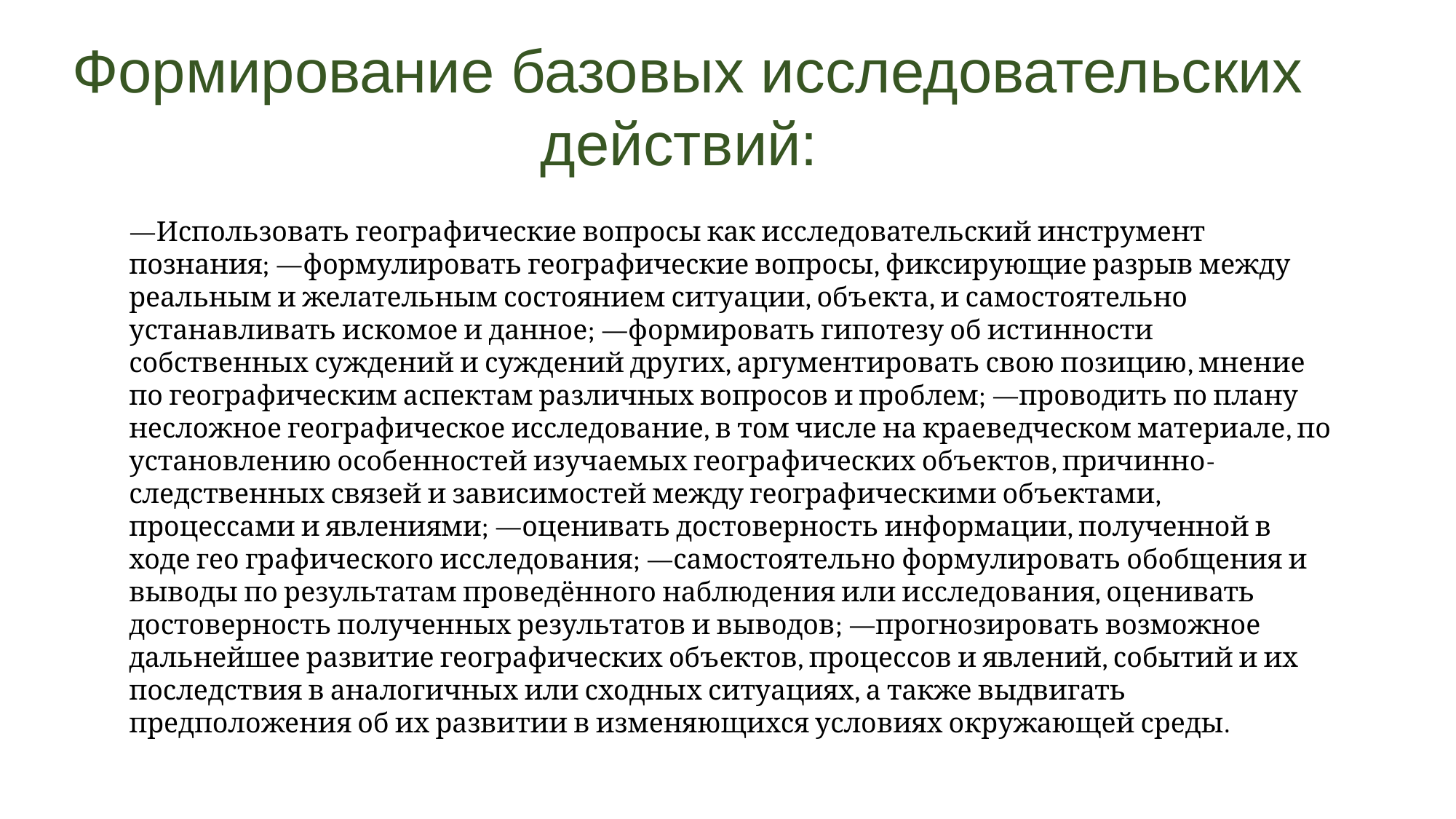

Формирование базовых исследовательских действий:
—Использовать географические вопросы как исследовательский инструмент познания; —формулировать географические вопросы, фиксирующие разрыв между реальным и желательным состоянием ситуации, объекта, и самостоятельно устанавливать искомое и данное; —формировать гипотезу об истинности собственных суждений и суждений других, аргументировать свою позицию, мнение по географическим аспектам различных вопросов и проблем; —проводить по плану несложное географическое исследование, в том числе на краеведческом материале, по установлению особенностей изучаемых географических объектов, причинно-следственных связей и зависимостей между географическими объектами, процессами и явлениями; —оценивать достоверность информации, полученной в ходе гео графического исследования; —самостоятельно формулировать обобщения и выводы по результатам проведённого наблюдения или исследования, оценивать достоверность полученных результатов и выводов; —прогнозировать возможное дальнейшее развитие географических объектов, процессов и явлений, событий и их последствия в аналогичных или сходных ситуациях, а также выдвигать предположения об их развитии в изменяющихся условиях окружающей среды.